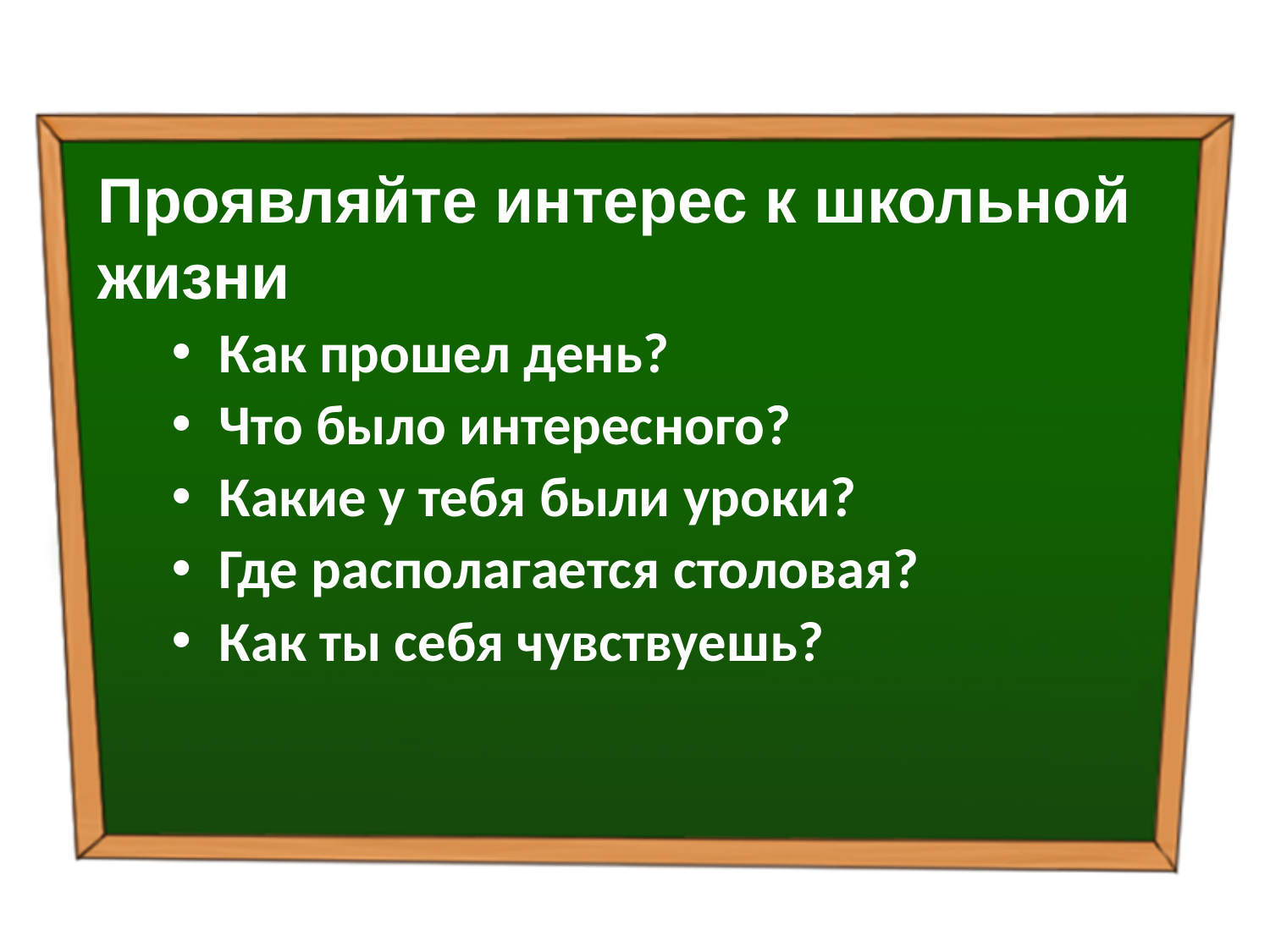

# Проявляйте интерес к школьной жизни
Как прошел день?
Что было интересного?
Какие у тебя были уроки?
Где располагается столовая?
Как ты себя чувствуешь?